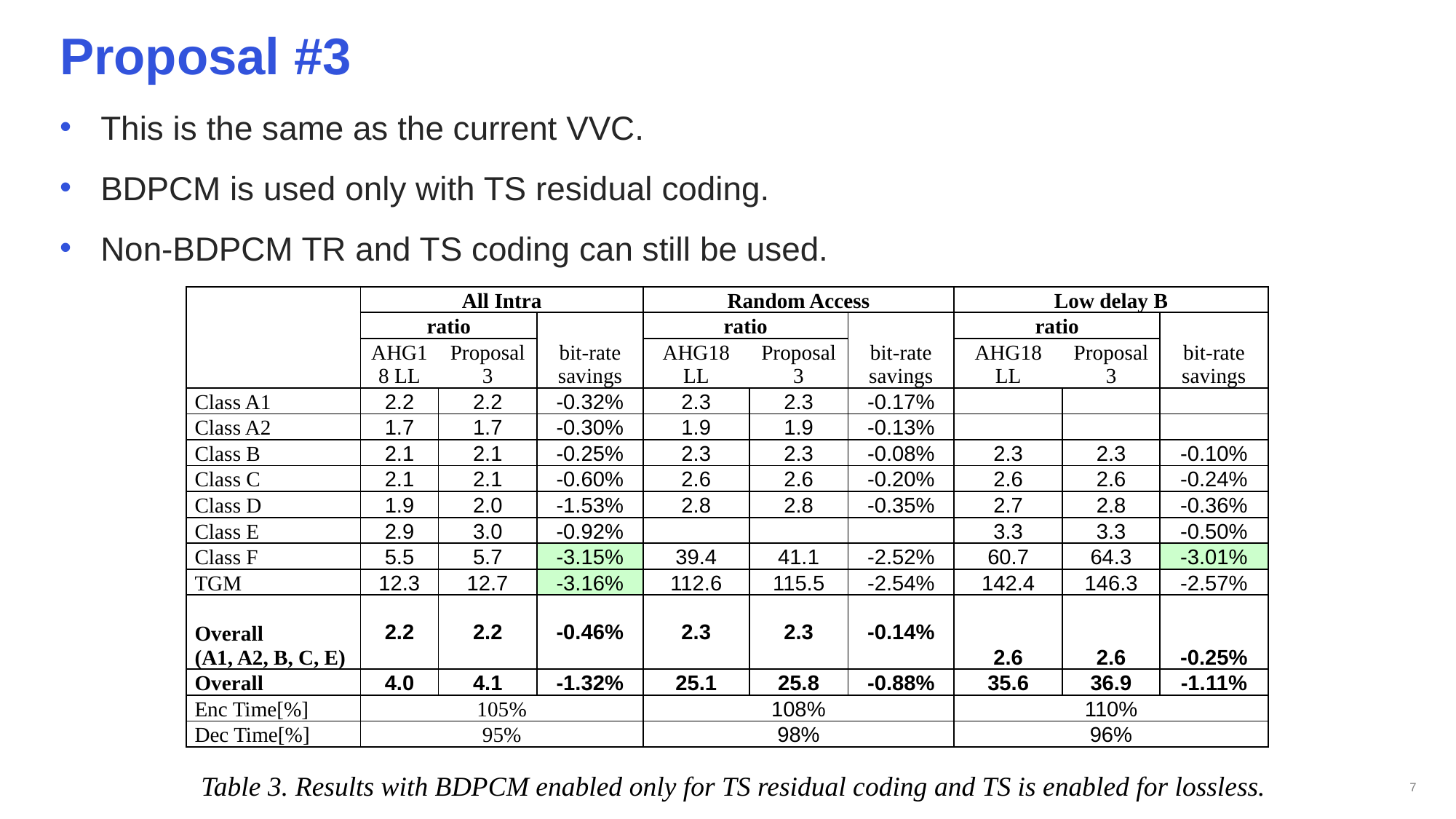

Proposal #3
This is the same as the current VVC.
BDPCM is used only with TS residual coding.
Non-BDPCM TR and TS coding can still be used.
|  | All Intra |  |  | Random Access |  |  | Low delay B |  |  |
| --- | --- | --- | --- | --- | --- | --- | --- | --- | --- |
|  | ratio |  | bit-rate savings | ratio |  | bit-rate savings | ratio |  | bit-rate savings |
|  | AHG18 LL | Proposal 3 |  | AHG18 LL | Proposal 3 |  | AHG18 LL | Proposal 3 |  |
| Class A1 | 2.2 | 2.2 | -0.32% | 2.3 | 2.3 | -0.17% |  |  |  |
| Class A2 | 1.7 | 1.7 | -0.30% | 1.9 | 1.9 | -0.13% |  |  |  |
| Class B | 2.1 | 2.1 | -0.25% | 2.3 | 2.3 | -0.08% | 2.3 | 2.3 | -0.10% |
| Class C | 2.1 | 2.1 | -0.60% | 2.6 | 2.6 | -0.20% | 2.6 | 2.6 | -0.24% |
| Class D | 1.9 | 2.0 | -1.53% | 2.8 | 2.8 | -0.35% | 2.7 | 2.8 | -0.36% |
| Class E | 2.9 | 3.0 | -0.92% |  |  |  | 3.3 | 3.3 | -0.50% |
| Class F | 5.5 | 5.7 | -3.15% | 39.4 | 41.1 | -2.52% | 60.7 | 64.3 | -3.01% |
| TGM | 12.3 | 12.7 | -3.16% | 112.6 | 115.5 | -2.54% | 142.4 | 146.3 | -2.57% |
| Overall (A1, A2, B, C, E) | 2.2 | 2.2 | -0.46% | 2.3 | 2.3 | -0.14% | 2.6 | 2.6 | -0.25% |
| Overall | 4.0 | 4.1 | -1.32% | 25.1 | 25.8 | -0.88% | 35.6 | 36.9 | -1.11% |
| Enc Time[%] | 105% |  |  | 108% |  |  | 110% |  |  |
| Dec Time[%] | 95% |  |  | 98% |  |  | 96% |  |  |
Table 3. Results with BDPCM enabled only for TS residual coding and TS is enabled for lossless.